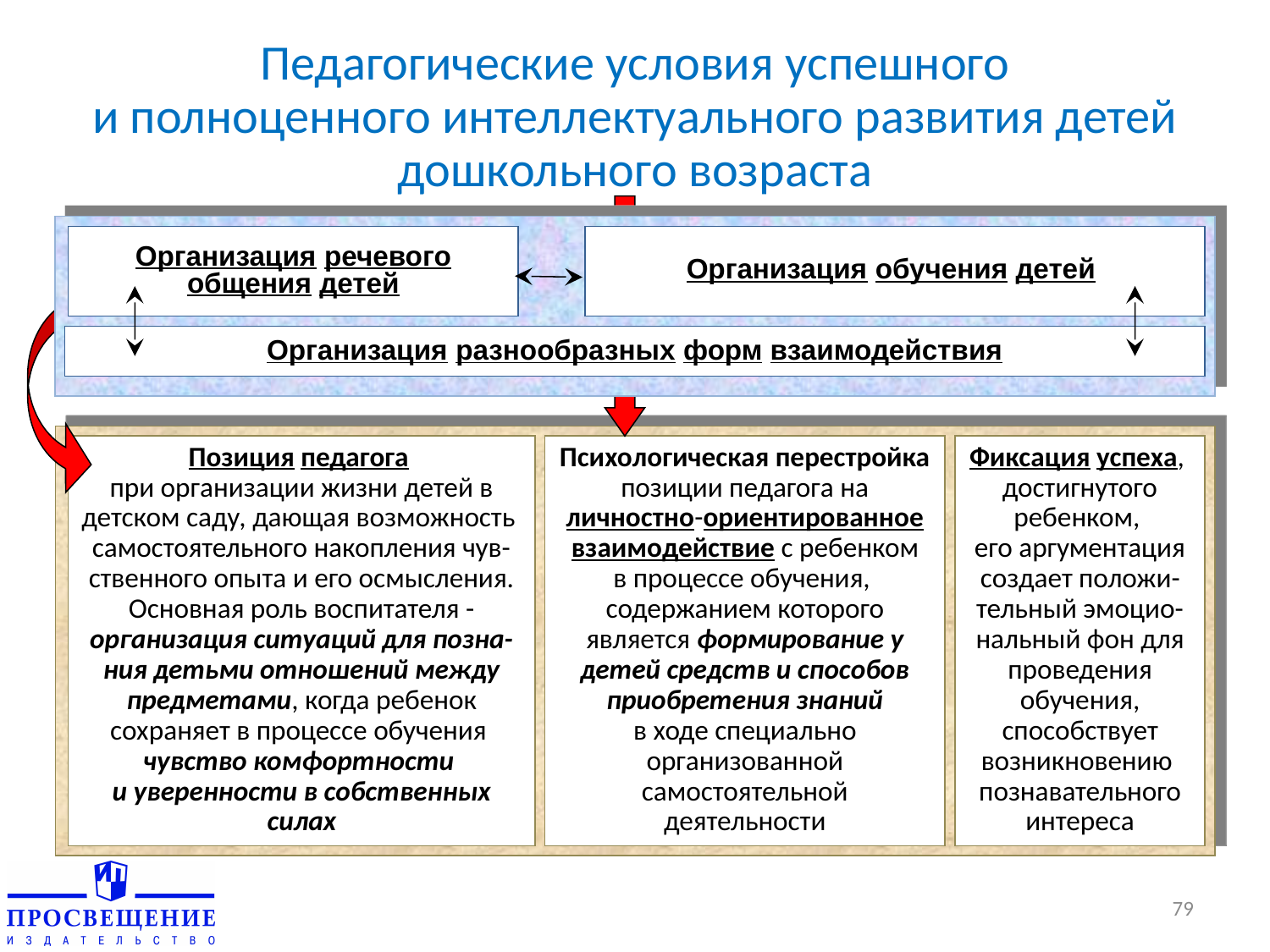

# Педагогические условия успешного и полноценного интеллектуального развития детей дошкольного возраста

Организация речевого общения детей
Организация обучения детей

Организация разнообразных форм взаимодействия

Позиция педагога
при организации жизни детей в детском саду, дающая возможность
самостоятельного накопления чув-ственного опыта и его осмысления. Основная роль воспитателя -организация ситуаций для позна-ния детьми отношений между предметами, когда ребенок сохраняет в процессе обучения
чувство комфортности
и уверенности в собственных силах
Психологическая перестройка
позиции педагога на личностно-ориентированное взаимодействие с ребенком
в процессе обучения,
содержанием которого является формирование у детей средств и способов приобретения знаний
в ходе специально организованной самостоятельной деятельности
Фиксация успеха,
достигнутого ребенком,
его аргументация создает положи-тельный эмоцио-нальный фон для проведения обучения, способствует возникновению
познавательного интереса
79